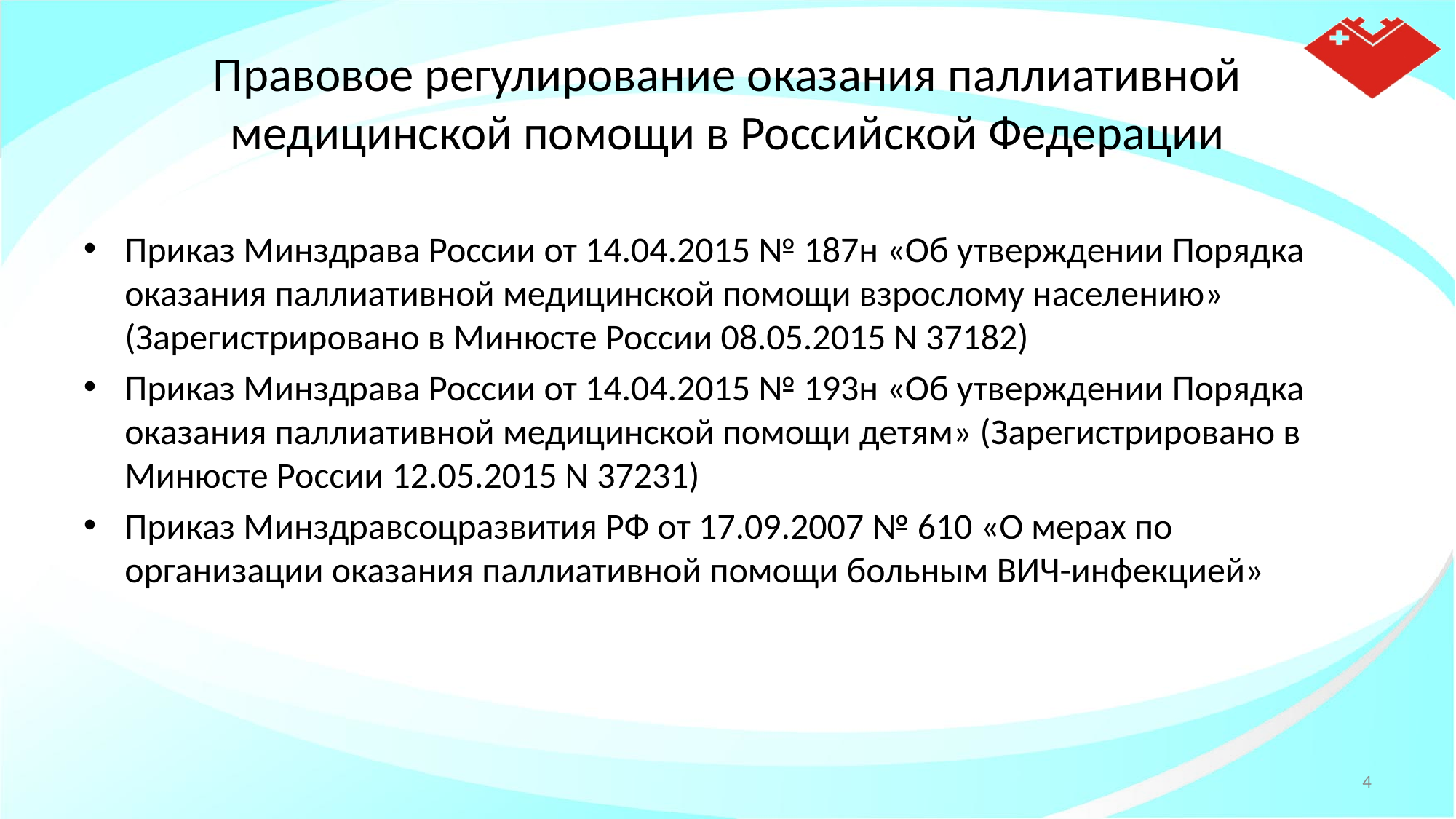

# Правовое регулирование оказания паллиативной медицинской помощи в Российской Федерации
Приказ Минздрава России от 14.04.2015 № 187н «Об утверждении Порядка оказания паллиативной медицинской помощи взрослому населению» (Зарегистрировано в Минюсте России 08.05.2015 N 37182)
Приказ Минздрава России от 14.04.2015 № 193н «Об утверждении Порядка оказания паллиативной медицинской помощи детям» (Зарегистрировано в Минюсте России 12.05.2015 N 37231)
Приказ Минздравсоцразвития РФ от 17.09.2007 № 610 «О мерах по организации оказания паллиативной помощи больным ВИЧ-инфекцией»
4